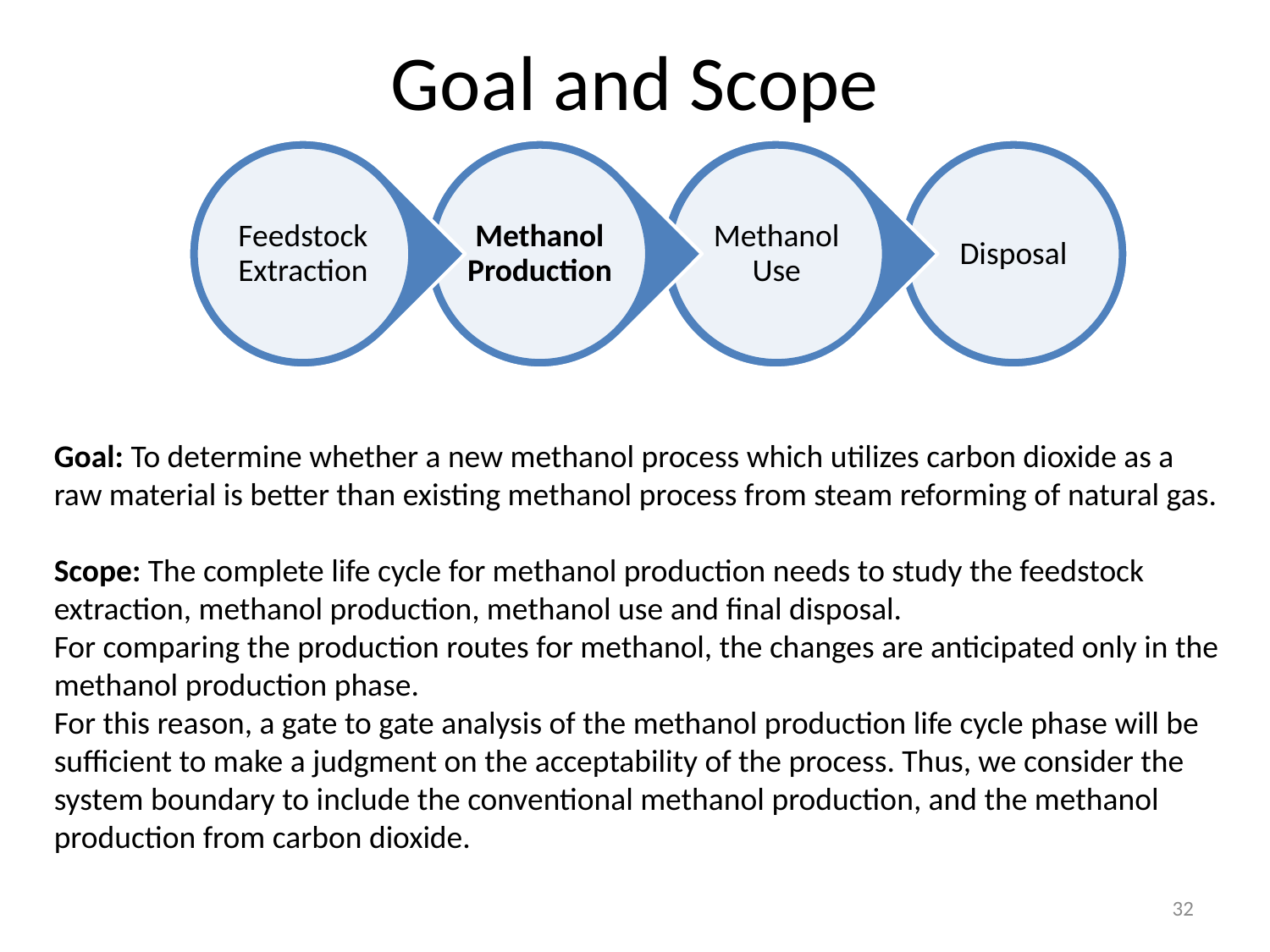

# Goal and Scope
Disposal
Methanol Use
Methanol Production
Feedstock Extraction
Goal: To determine whether a new methanol process which utilizes carbon dioxide as a raw material is better than existing methanol process from steam reforming of natural gas.

Scope: The complete life cycle for methanol production needs to study the feedstock extraction, methanol production, methanol use and final disposal.
For comparing the production routes for methanol, the changes are anticipated only in the methanol production phase.
For this reason, a gate to gate analysis of the methanol production life cycle phase will be sufficient to make a judgment on the acceptability of the process. Thus, we consider the system boundary to include the conventional methanol production, and the methanol production from carbon dioxide.

32